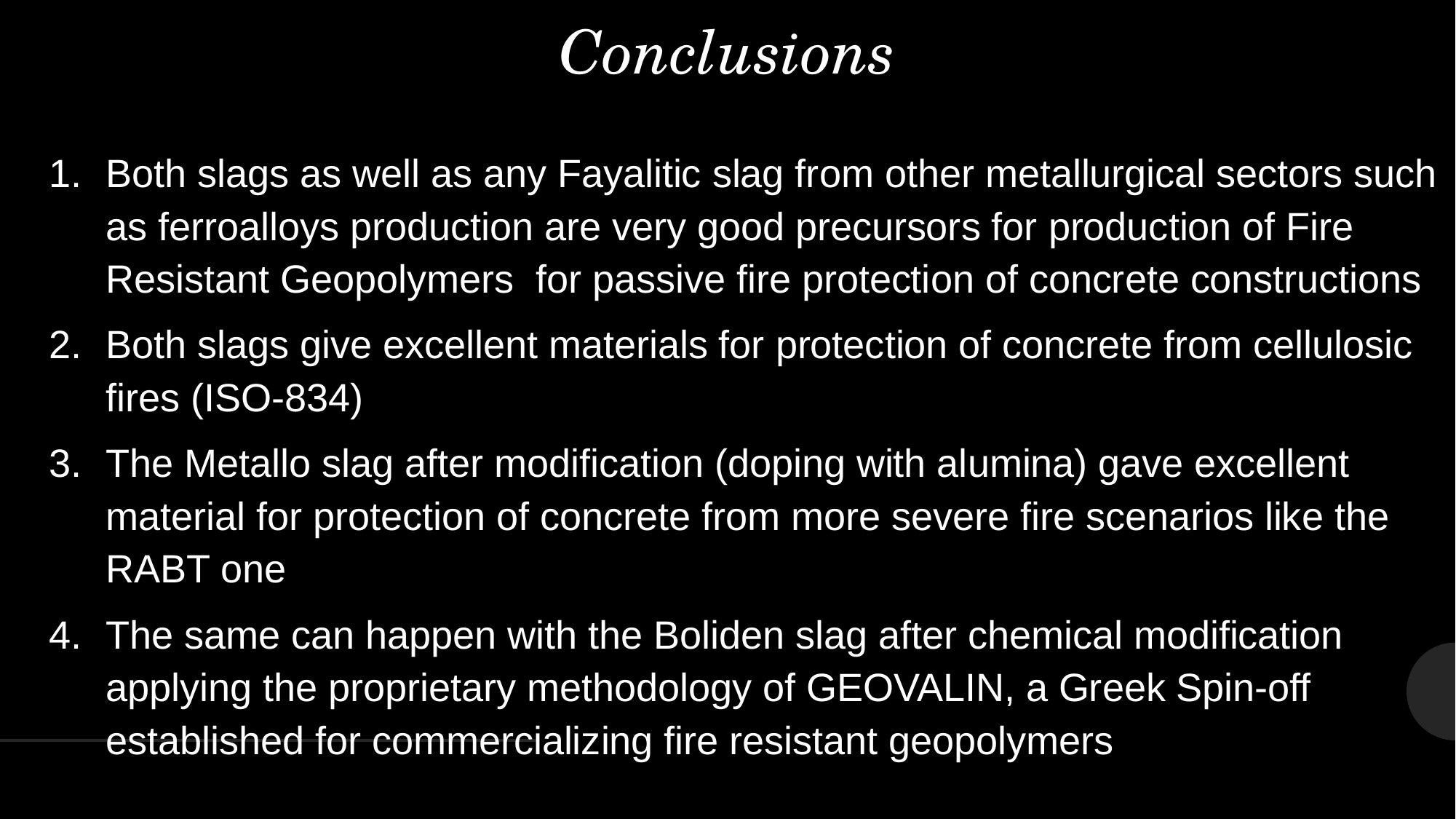

Conclusions
Both slags as well as any Fayalitic slag from other metallurgical sectors such as ferroalloys production are very good precursors for production of Fire Resistant Geopolymers  for passive fire protection of concrete constructions
Both slags give excellent materials for protection of concrete from cellulosic fires (ISO-834)
The Metallo slag after modification (doping with alumina) gave excellent material for protection of concrete from more severe fire scenarios like the RABT one
The same can happen with the Boliden slag after chemical modification applying the proprietary methodology of GEOVALIN, a Greek Spin-off established for commercializing fire resistant geopolymers